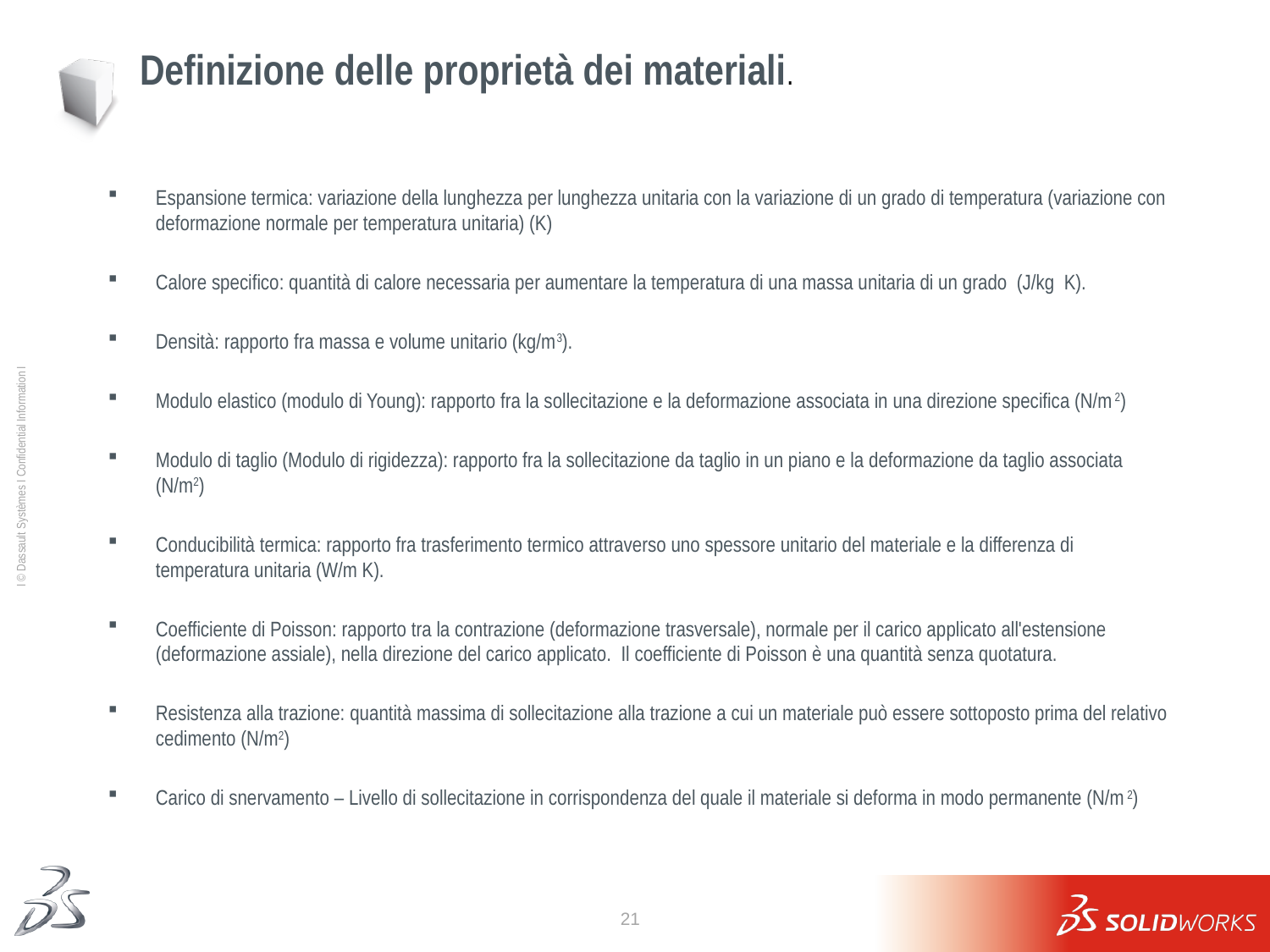

# Definizione delle proprietà dei materiali.
Espansione termica: variazione della lunghezza per lunghezza unitaria con la variazione di un grado di temperatura (variazione con deformazione normale per temperatura unitaria) (K)

Calore specifico: quantità di calore necessaria per aumentare la temperatura di una massa unitaria di un grado  (J/kg  K).

Densità: rapporto fra massa e volume unitario (kg/m3).

Modulo elastico (modulo di Young): rapporto fra la sollecitazione e la deformazione associata in una direzione specifica (N/m2)

Modulo di taglio (Modulo di rigidezza): rapporto fra la sollecitazione da taglio in un piano e la deformazione da taglio associata (N/m2)

Conducibilità termica: rapporto fra trasferimento termico attraverso uno spessore unitario del materiale e la differenza di temperatura unitaria (W/m K).

Coefficiente di Poisson: rapporto tra la contrazione (deformazione trasversale), normale per il carico applicato all'estensione (deformazione assiale), nella direzione del carico applicato.  Il coefficiente di Poisson è una quantità senza quotatura.

Resistenza alla trazione: quantità massima di sollecitazione alla trazione a cui un materiale può essere sottoposto prima del relativo cedimento (N/m2)

Carico di snervamento – Livello di sollecitazione in corrispondenza del quale il materiale si deforma in modo permanente (N/m2)